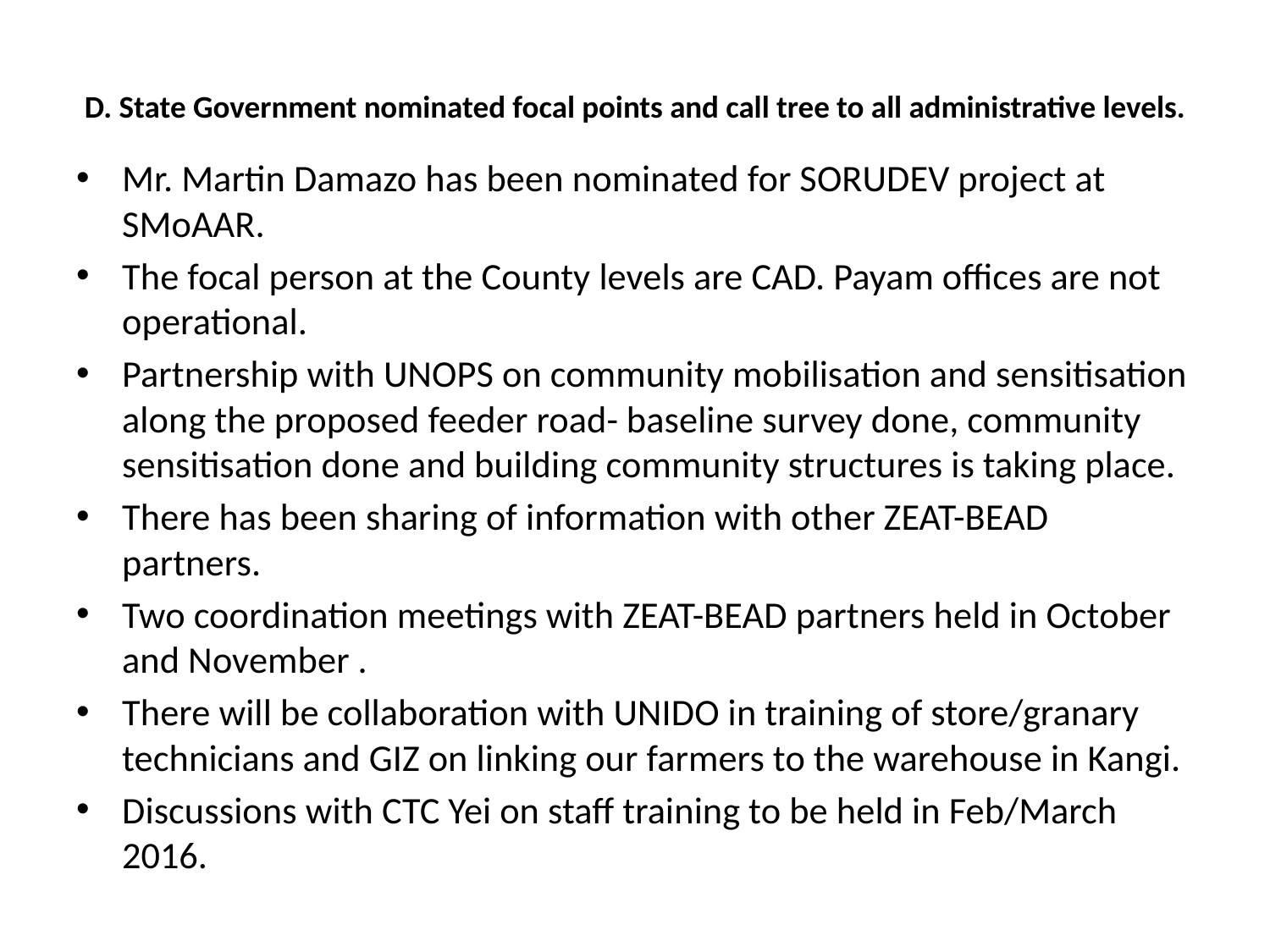

# D. State Government nominated focal points and call tree to all administrative levels.
Mr. Martin Damazo has been nominated for SORUDEV project at SMoAAR.
The focal person at the County levels are CAD. Payam offices are not operational.
Partnership with UNOPS on community mobilisation and sensitisation along the proposed feeder road- baseline survey done, community sensitisation done and building community structures is taking place.
There has been sharing of information with other ZEAT-BEAD partners.
Two coordination meetings with ZEAT-BEAD partners held in October and November .
There will be collaboration with UNIDO in training of store/granary technicians and GIZ on linking our farmers to the warehouse in Kangi.
Discussions with CTC Yei on staff training to be held in Feb/March 2016.